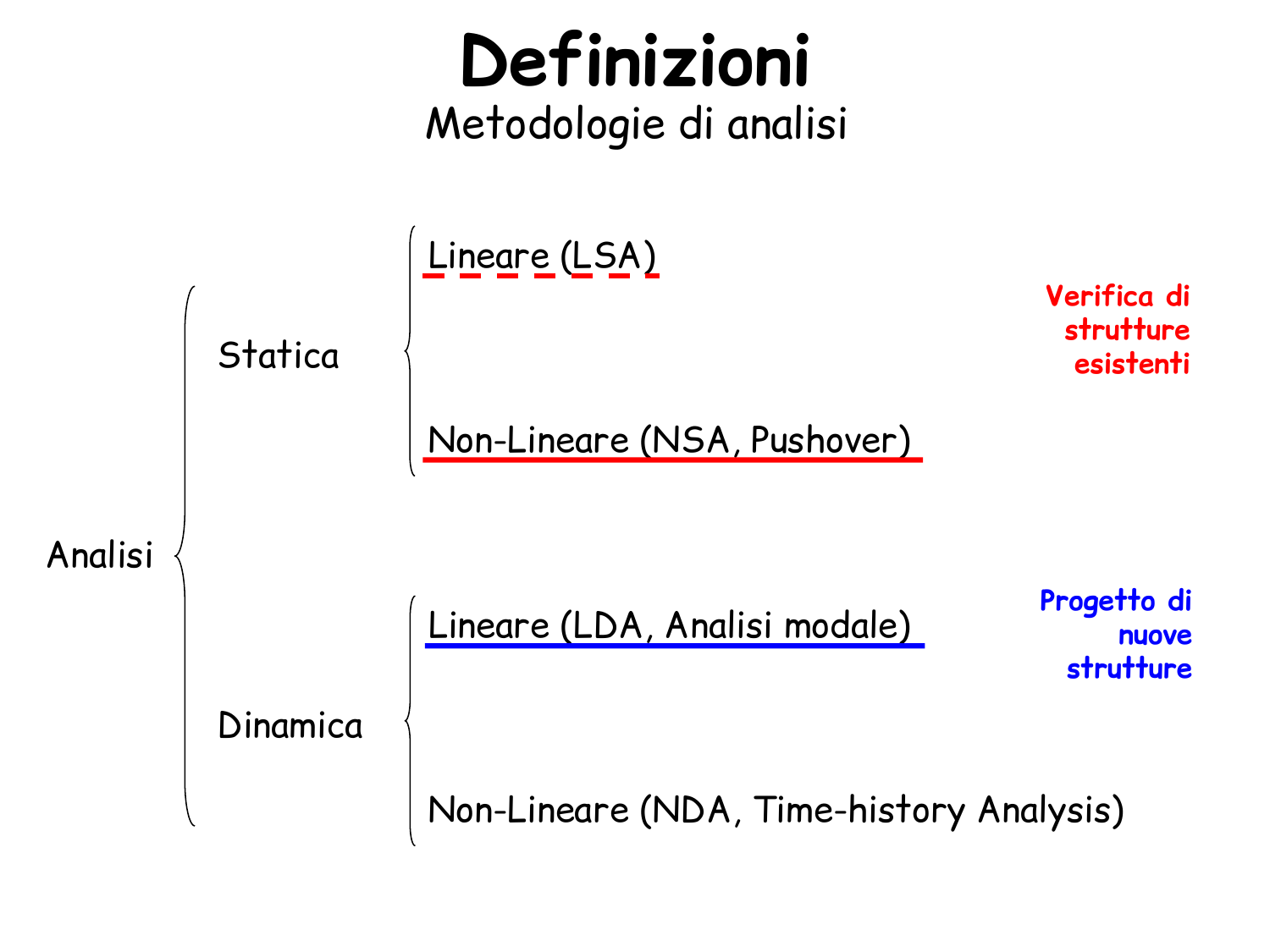

Definizioni
Metodologie di analisi

Lineare (LSA)
Verifica di strutture esistenti

Statica
Non-Lineare (NSA, Pushover)

Analisi
Progetto di nuove strutture

Lineare (LDA, Analisi modale)

Dinamica
Non-Lineare (NDA, Time-history Analysis)